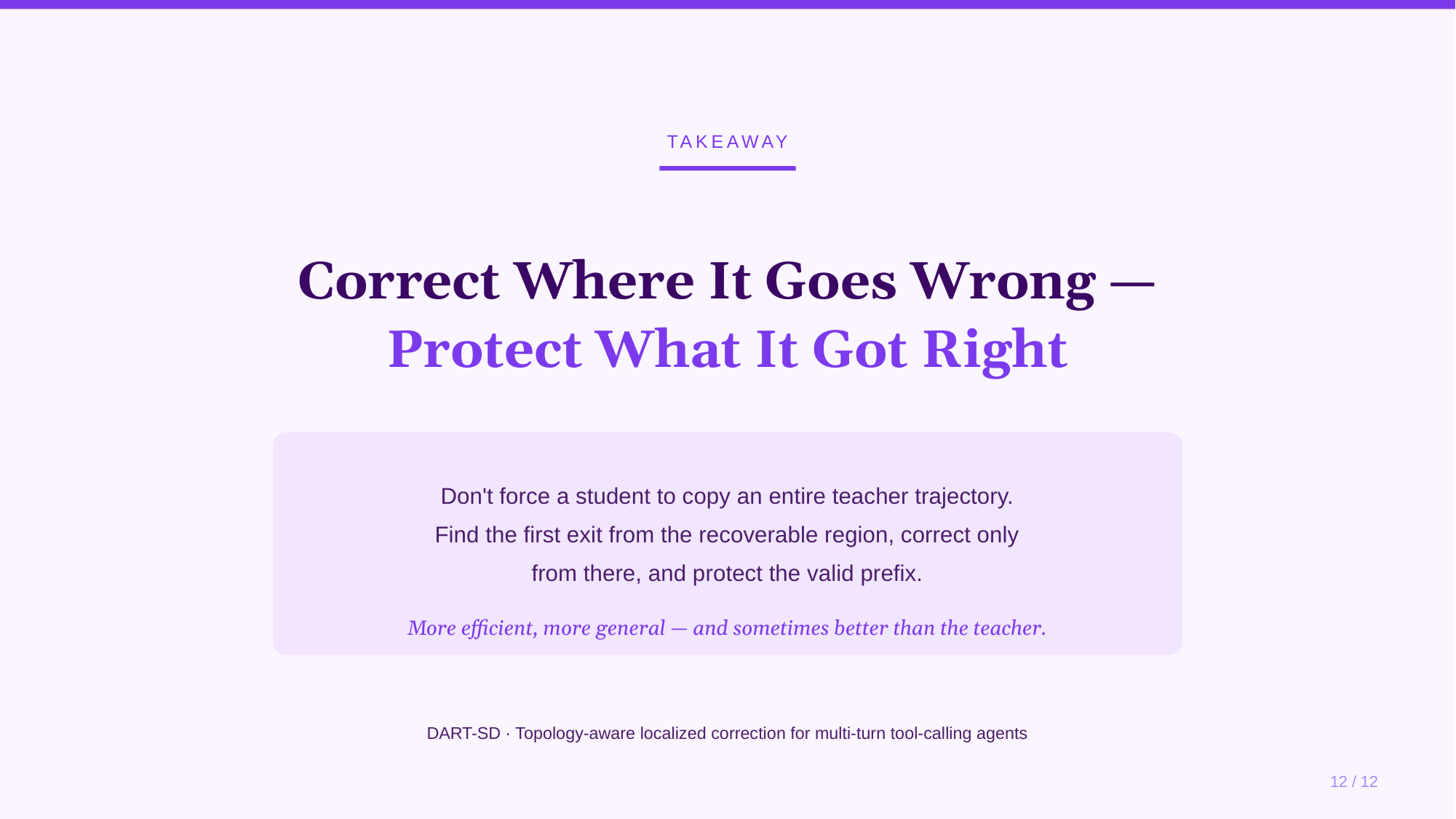

TAKEAWAY

Correct Where It Goes Wrong —
Protect What It Got Right

Don't force a student to copy an entire teacher trajectory.
Find the first exit from the recoverable region, correct only
from there, and protect the valid prefix.
More efficient, more general — and sometimes better than the teacher.
DART-SD · Topology-aware localized correction for multi-turn tool-calling agents
12 / 12